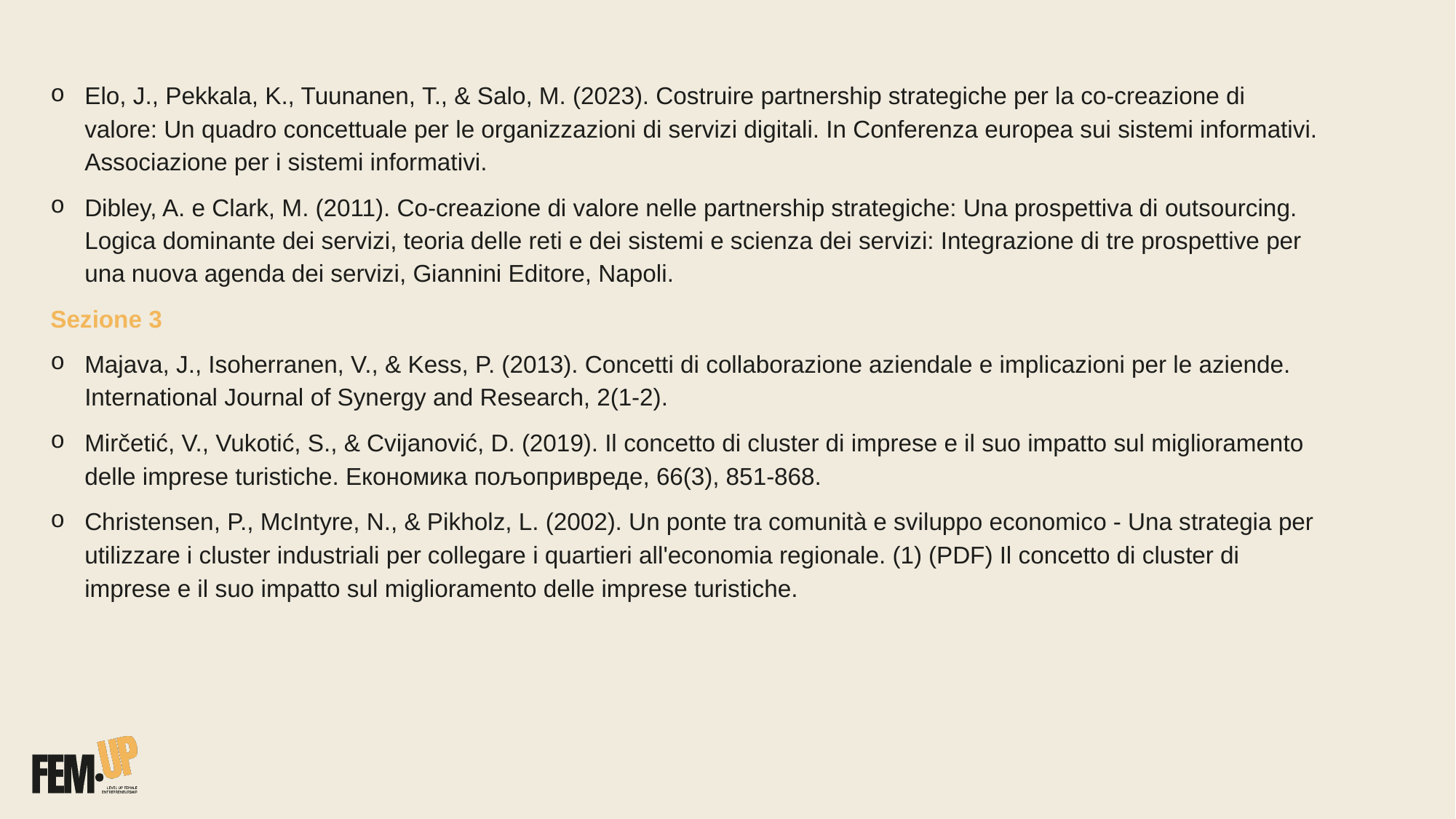

Elo, J., Pekkala, K., Tuunanen, T., & Salo, M. (2023). Costruire partnership strategiche per la co-creazione di valore: Un quadro concettuale per le organizzazioni di servizi digitali. In Conferenza europea sui sistemi informativi. Associazione per i sistemi informativi.
Dibley, A. e Clark, M. (2011). Co-creazione di valore nelle partnership strategiche: Una prospettiva di outsourcing. Logica dominante dei servizi, teoria delle reti e dei sistemi e scienza dei servizi: Integrazione di tre prospettive per una nuova agenda dei servizi, Giannini Editore, Napoli.
Sezione 3
Majava, J., Isoherranen, V., & Kess, P. (2013). Concetti di collaborazione aziendale e implicazioni per le aziende. International Journal of Synergy and Research, 2(1-2).
Mirčetić, V., Vukotić, S., & Cvijanović, D. (2019). Il concetto di cluster di imprese e il suo impatto sul miglioramento delle imprese turistiche. Економика пољопривреде, 66(3), 851-868.
Christensen, P., McIntyre, N., & Pikholz, L. (2002). Un ponte tra comunità e sviluppo economico - Una strategia per utilizzare i cluster industriali per collegare i quartieri all'economia regionale. (1) (PDF) Il concetto di cluster di imprese e il suo impatto sul miglioramento delle imprese turistiche.